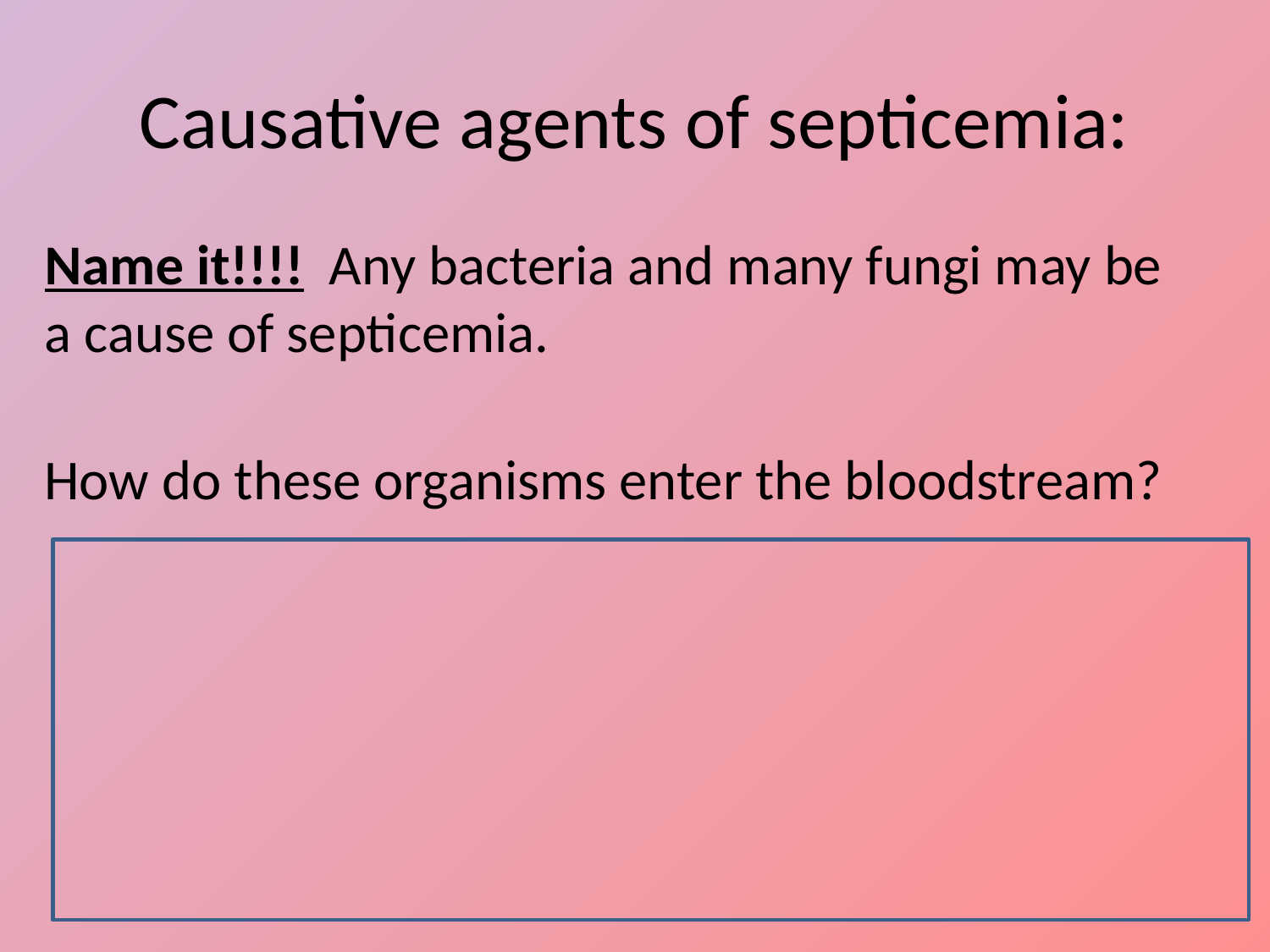

# Causative agents of septicemia:
Name it!!!!  Any bacteria and many fungi may be a cause of septicemia.
How do these organisms enter the bloodstream?